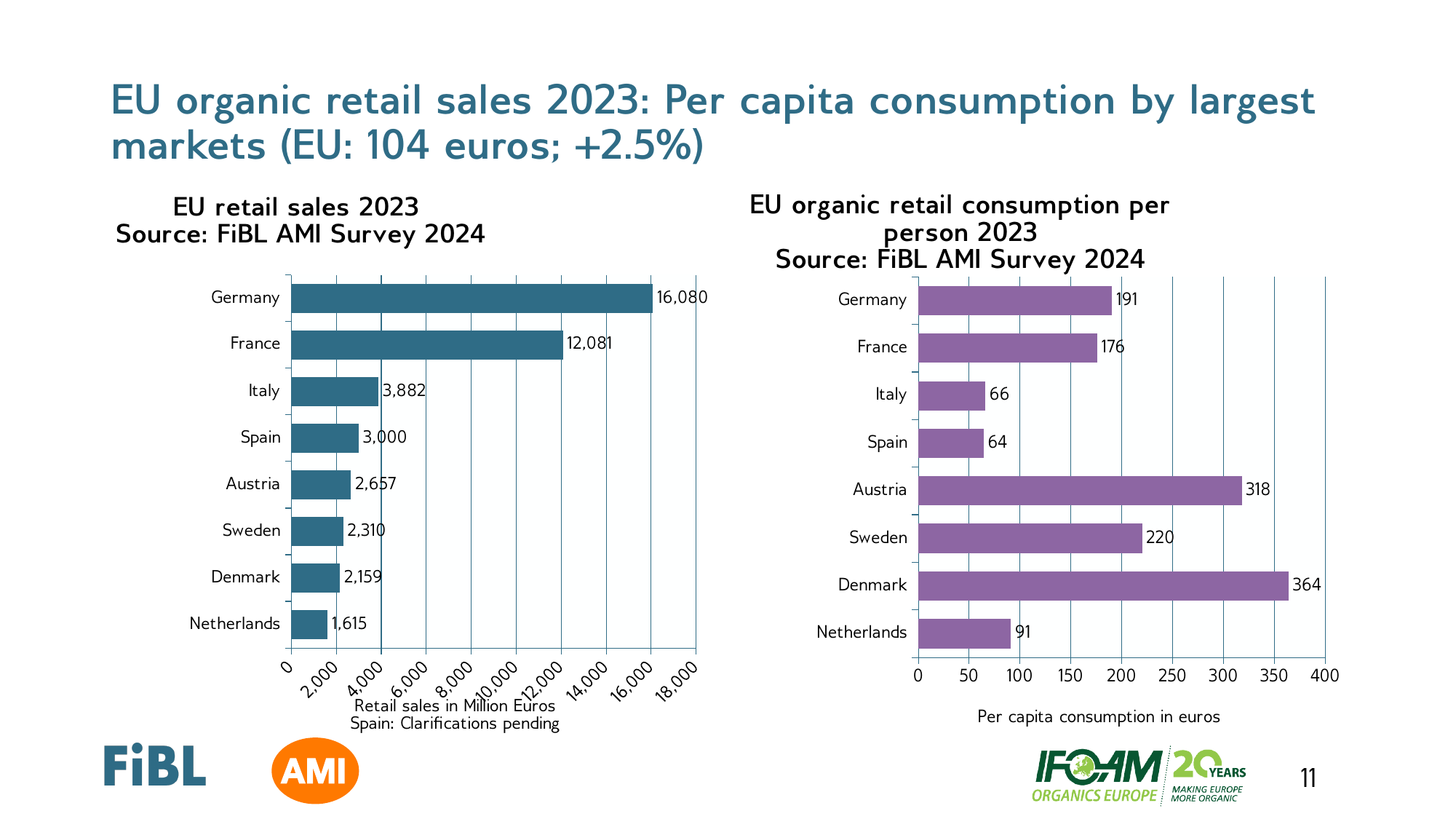

# EU organic retail sales 2023: Per capita consumption by largest markets (EU: 104 euros; +2.5%)

[unsupported chart]

[unsupported chart]